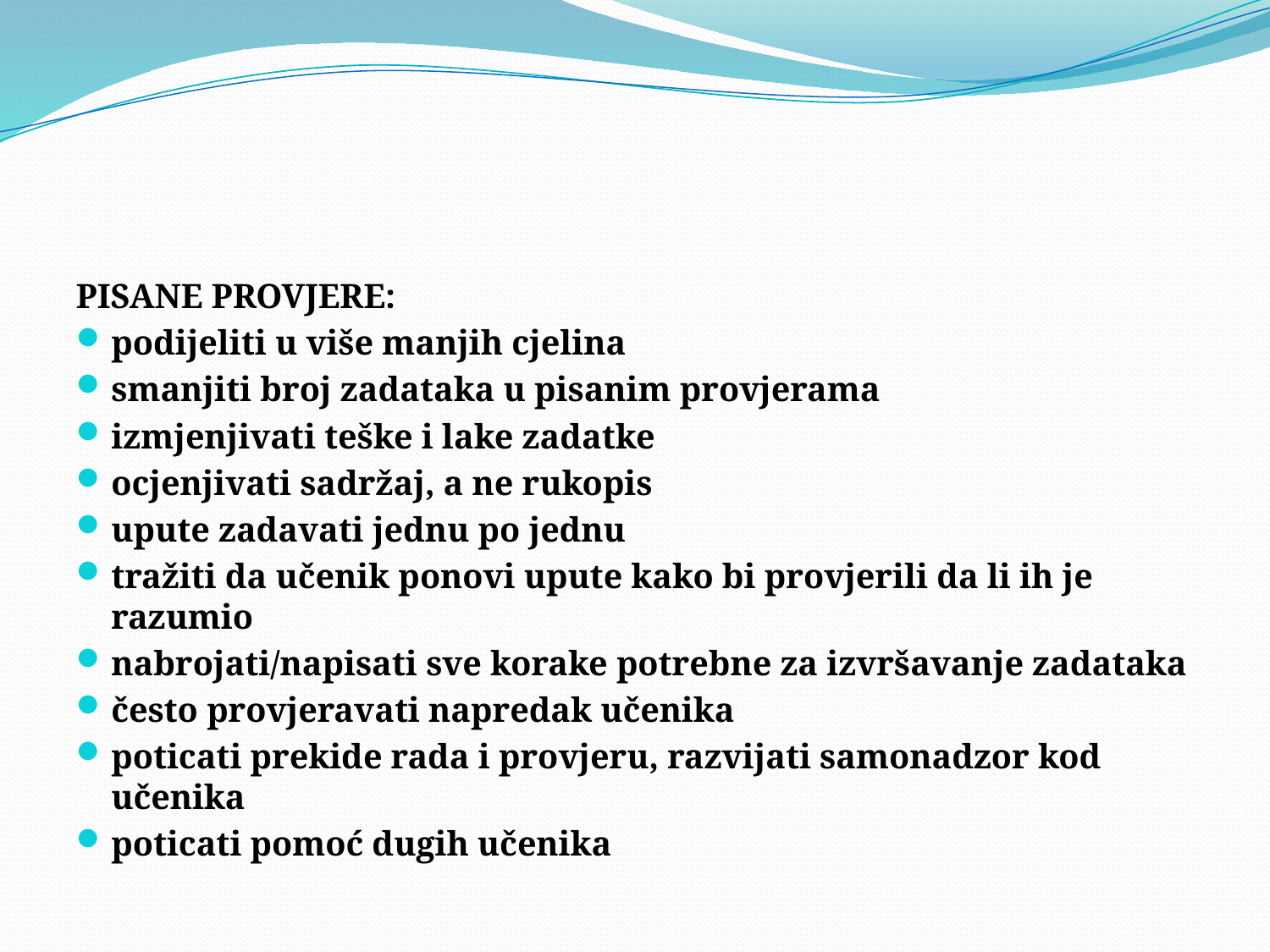

#
PISANE PROVJERE:
podijeliti u više manjih cjelina
smanjiti broj zadataka u pisanim provjerama
izmjenjivati teške i lake zadatke
ocjenjivati sadržaj, a ne rukopis
upute zadavati jednu po jednu
tražiti da učenik ponovi upute kako bi provjerili da li ih je razumio
nabrojati/napisati sve korake potrebne za izvršavanje zadataka
često provjeravati napredak učenika
poticati prekide rada i provjeru, razvijati samonadzor kod učenika
poticati pomoć dugih učenika